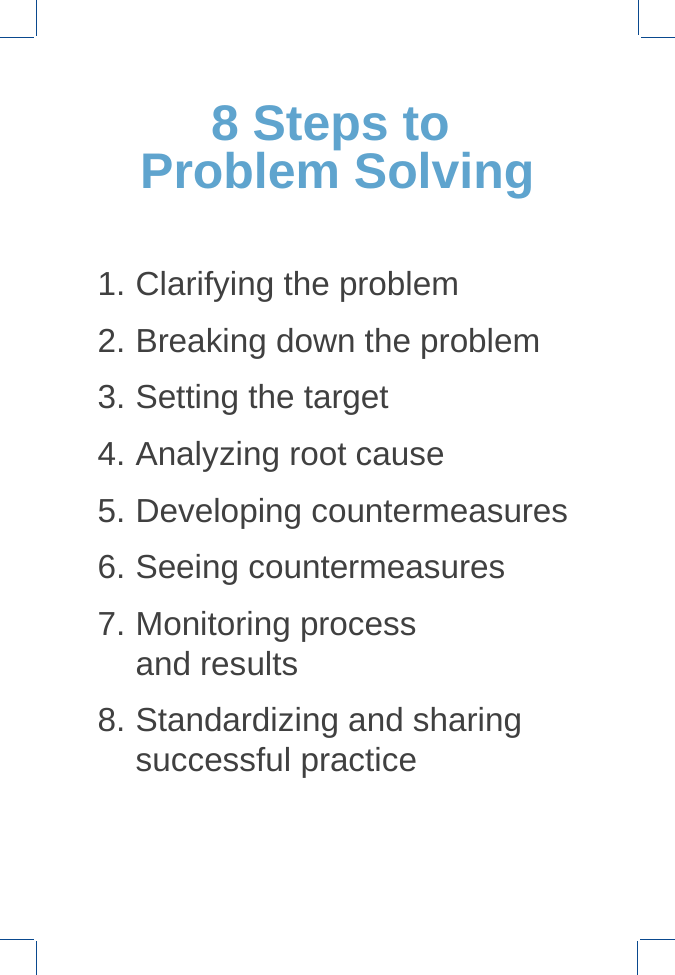

# 8 Steps to Problem Solving
Clarifying the problem
Breaking down the problem
Setting the target
Analyzing root cause
Developing countermeasures
Seeing countermeasures
Monitoring process and results
Standardizing and sharing successful practice